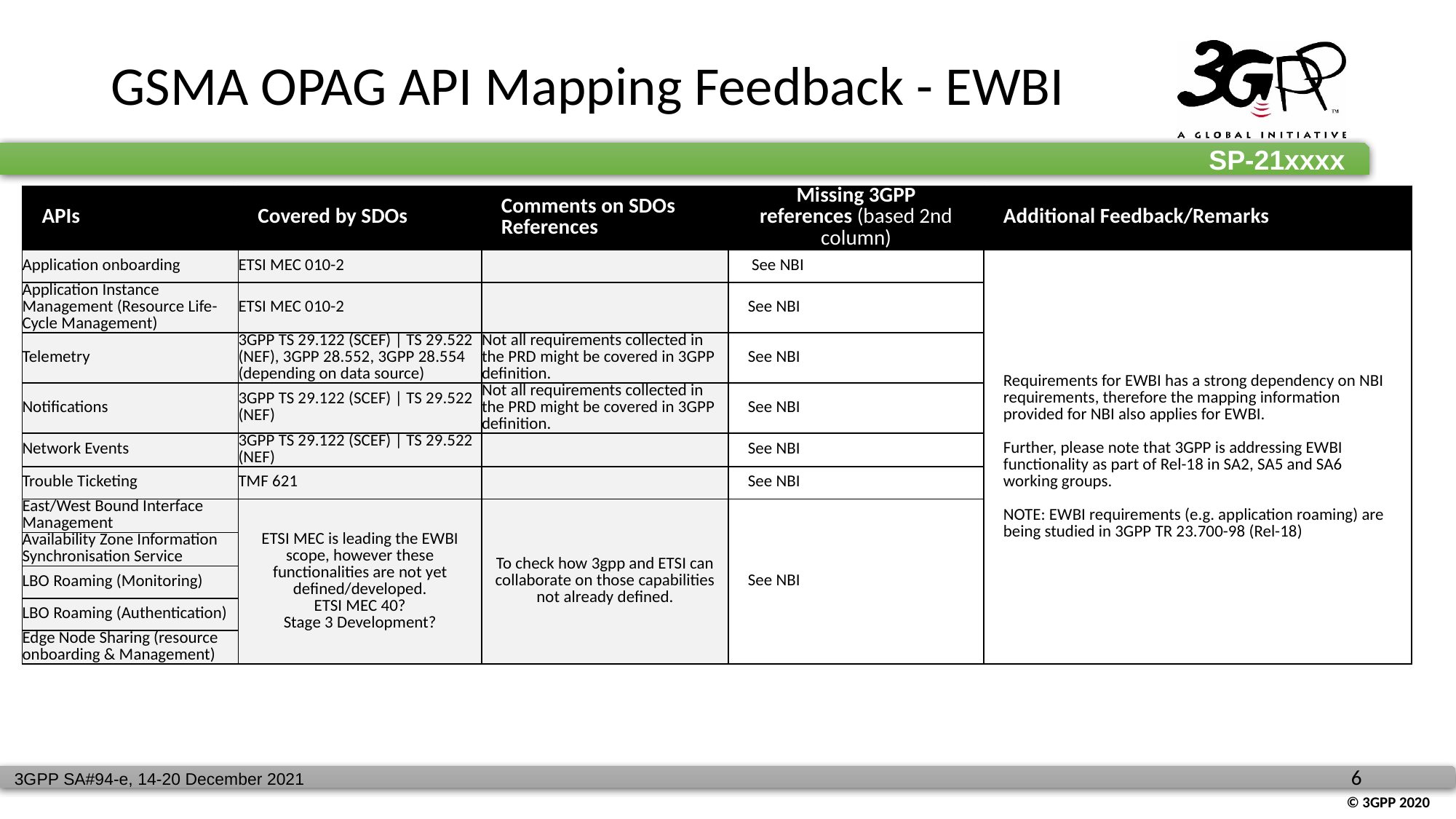

GSMA OPAG API Mapping Feedback - EWBI
| APIs | Covered by SDOs | Comments on SDOs References | Missing 3GPP references (based 2nd column) | Additional Feedback/Remarks |
| --- | --- | --- | --- | --- |
| Application onboarding | ETSI MEC 010-2 |  | See NBI | Requirements for EWBI has a strong dependency on NBI requirements, therefore the mapping information provided for NBI also applies for EWBI. Further, please note that 3GPP is addressing EWBI functionality as part of Rel-18 in SA2, SA5 and SA6 working groups. NOTE: EWBI requirements (e.g. application roaming) are being studied in 3GPP TR 23.700-98 (Rel-18) |
| Application Instance Management (Resource Life-Cycle Management) | ETSI MEC 010-2 |  | See NBI |  |
| Telemetry | 3GPP TS 29.122 (SCEF) | TS 29.522 (NEF), 3GPP 28.552, 3GPP 28.554 (depending on data source) | Not all requirements collected in the PRD might be covered in 3GPP definition. | See NBI |  |
| Notifications | 3GPP TS 29.122 (SCEF) | TS 29.522 (NEF) | Not all requirements collected in the PRD might be covered in 3GPP definition. | See NBI |  |
| Network Events | 3GPP TS 29.122 (SCEF) | TS 29.522 (NEF) |  | See NBI |  |
| Trouble Ticketing | TMF 621 |  | See NBI |  |
| East/West Bound Interface Management | ETSI MEC is leading the EWBI scope, however these functionalities are not yet defined/developed. ETSI MEC 40? Stage 3 Development? | To check how 3gpp and ETSI can collaborate on those capabilities not already defined. | See NBI |  |
| Availability Zone Information Synchronisation Service |  |  |  |  |
| LBO Roaming (Monitoring) |  |  |  |  |
| LBO Roaming (Authentication) |  |  |  |  |
| Edge Node Sharing (resource onboarding & Management) |  |  |  |  |